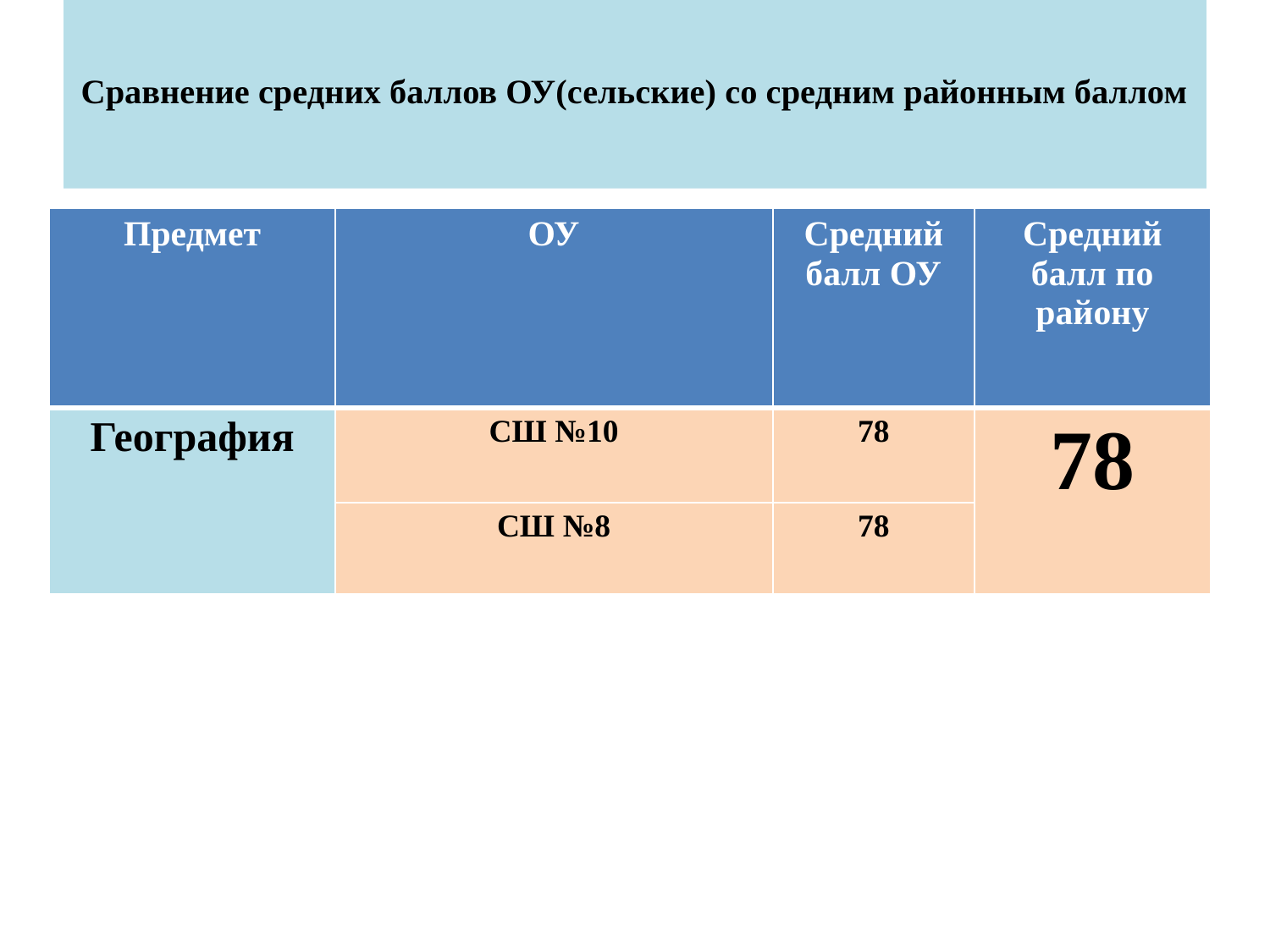

# Сравнение средних баллов ОУ(сельские) со средним районным баллом
| Предмет | ОУ | Средний балл ОУ | Средний балл по району |
| --- | --- | --- | --- |
| География | СШ №10 | 78 | 78 |
|  | СШ №8 | 78 |  |